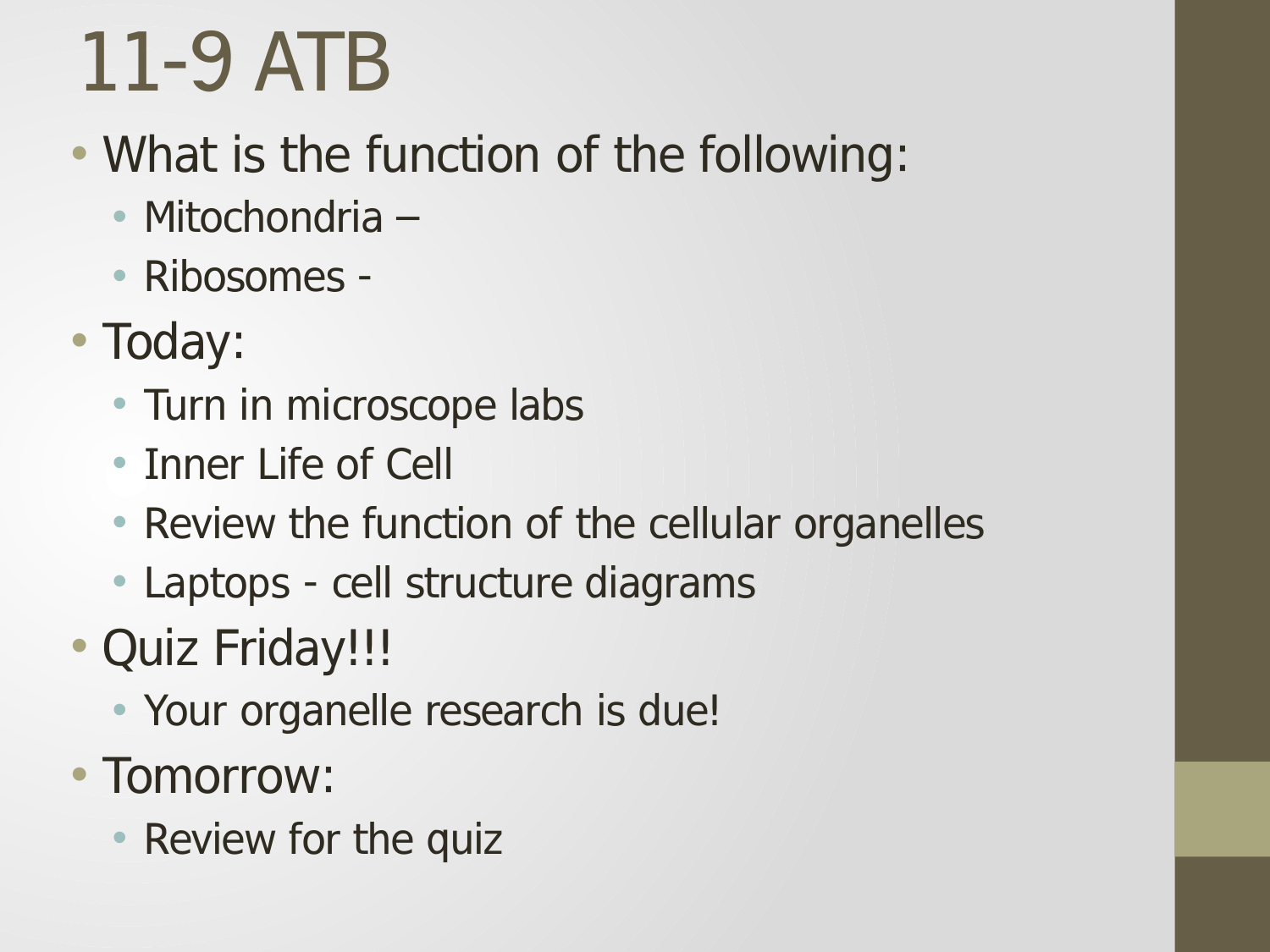

# 11-9 ATB
What is the function of the following:
Mitochondria –
Ribosomes -
Today:
Turn in microscope labs
Inner Life of Cell
Review the function of the cellular organelles
Laptops - cell structure diagrams
Quiz Friday!!!
Your organelle research is due!
Tomorrow:
Review for the quiz